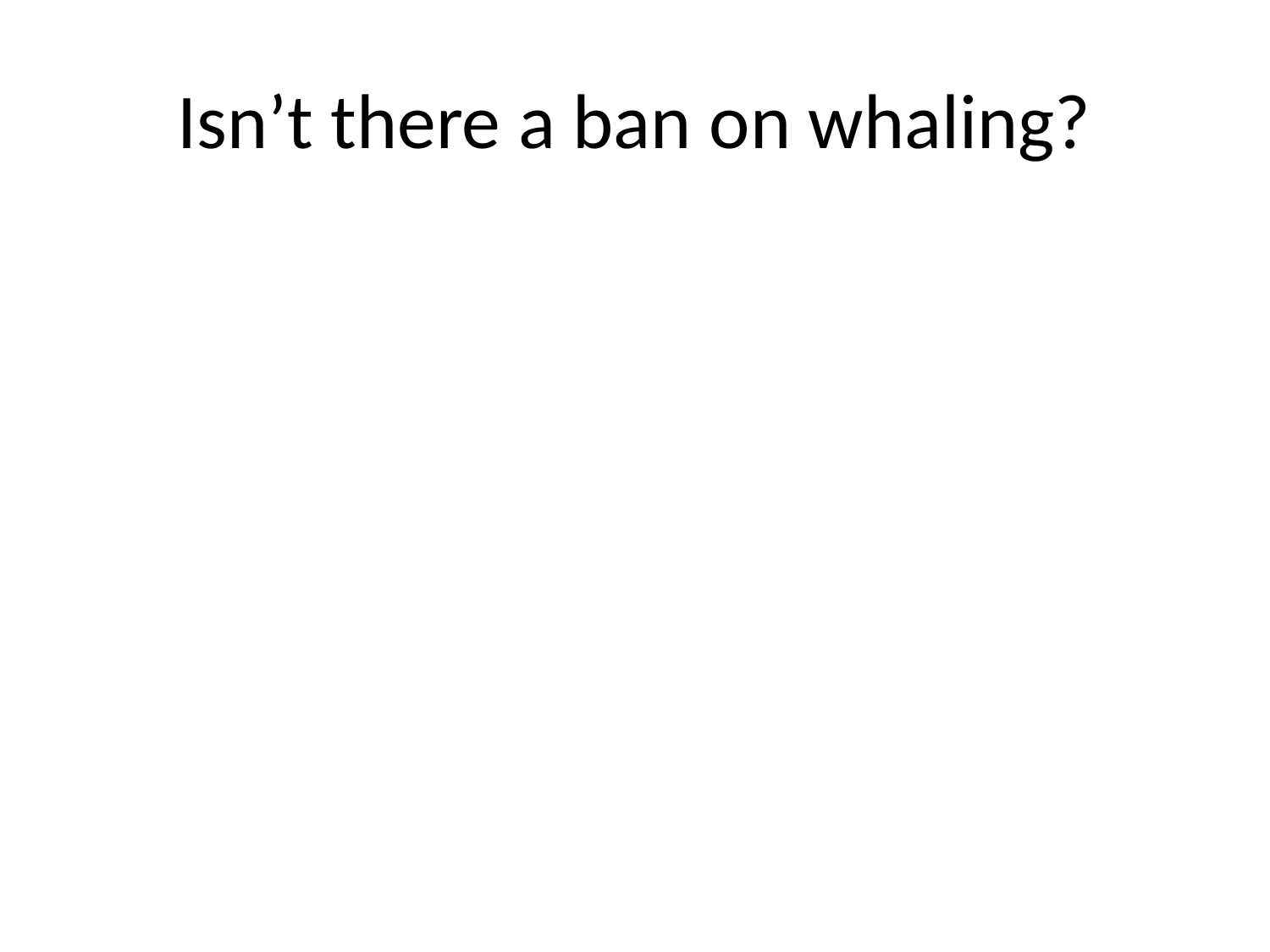

# Isn’t there a ban on whaling?